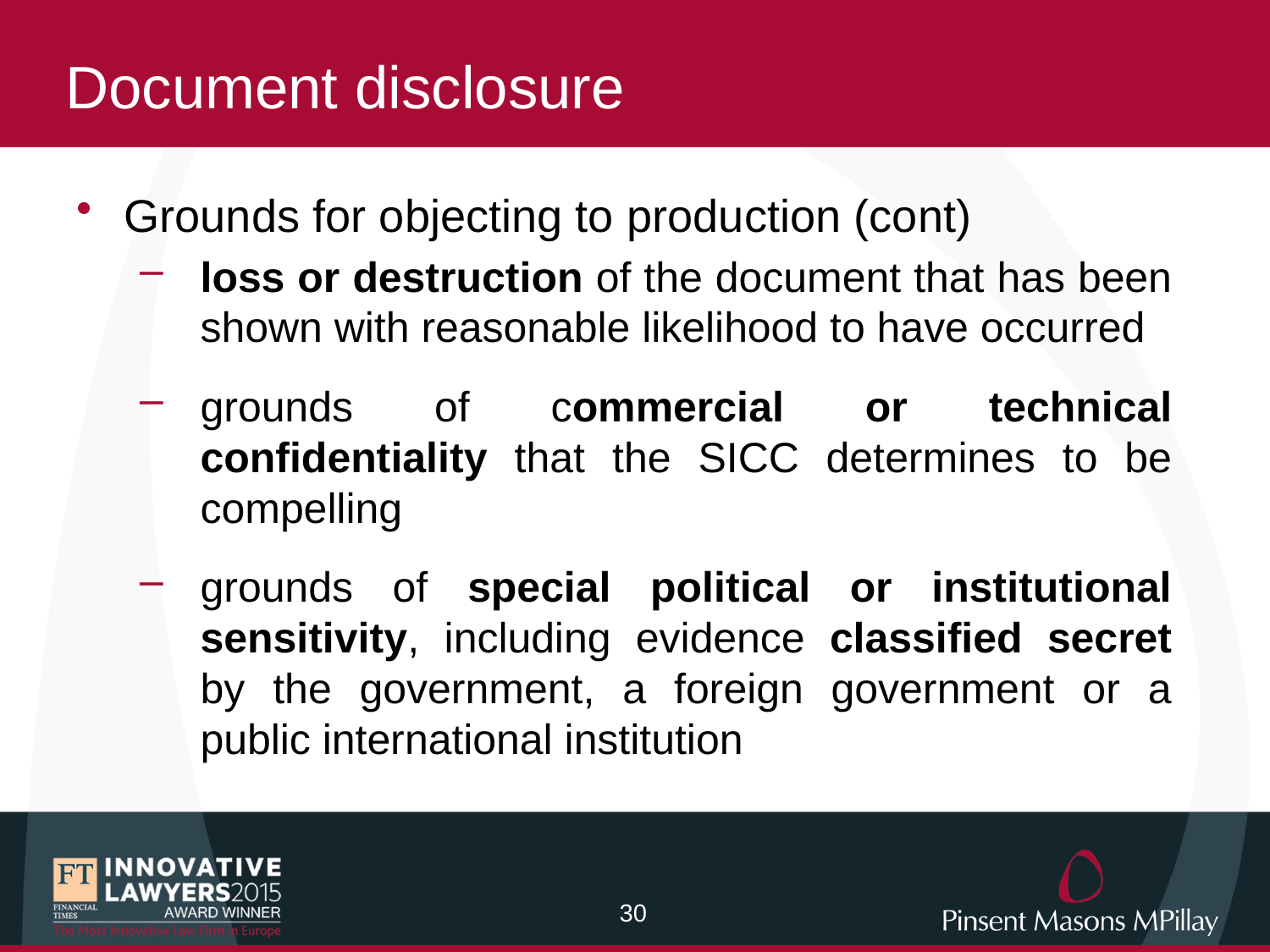

# Document disclosure
Grounds for objecting to production (cont)
loss or destruction of the document that has been shown with reasonable likelihood to have occurred

grounds of commercial or technical confidentiality that the SICC determines to be compelling

grounds of special political or institutional sensitivity, including evidence classified secret by the government, a foreign government or a public international institution
30